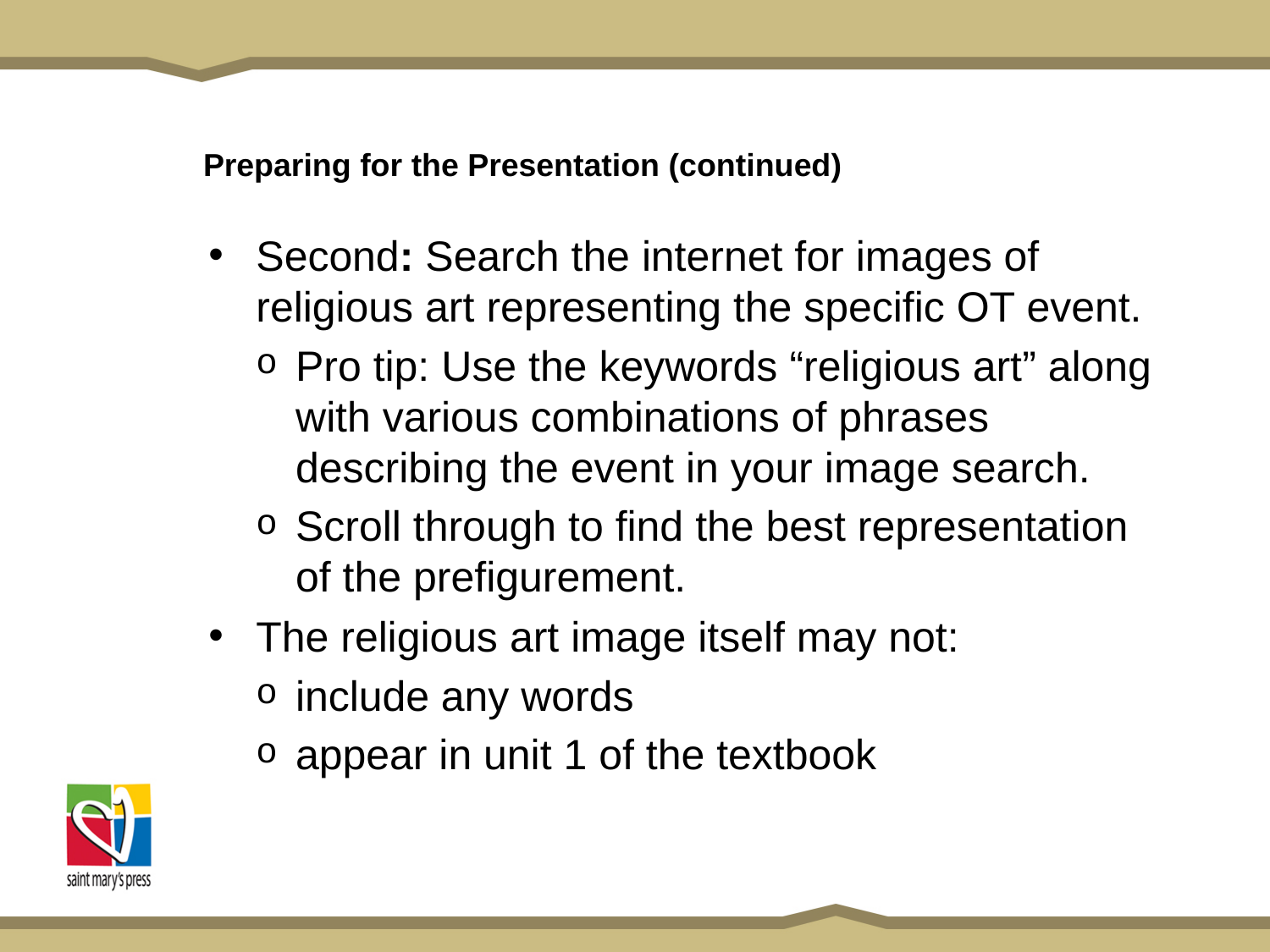

# Preparing for the Presentation (continued)
Second: Search the internet for images of religious art representing the specific OT event.
Pro tip: Use the keywords “religious art” along with various combinations of phrases describing the event in your image search.
Scroll through to find the best representation of the prefigurement.
The religious art image itself may not:
include any words
appear in unit 1 of the textbook